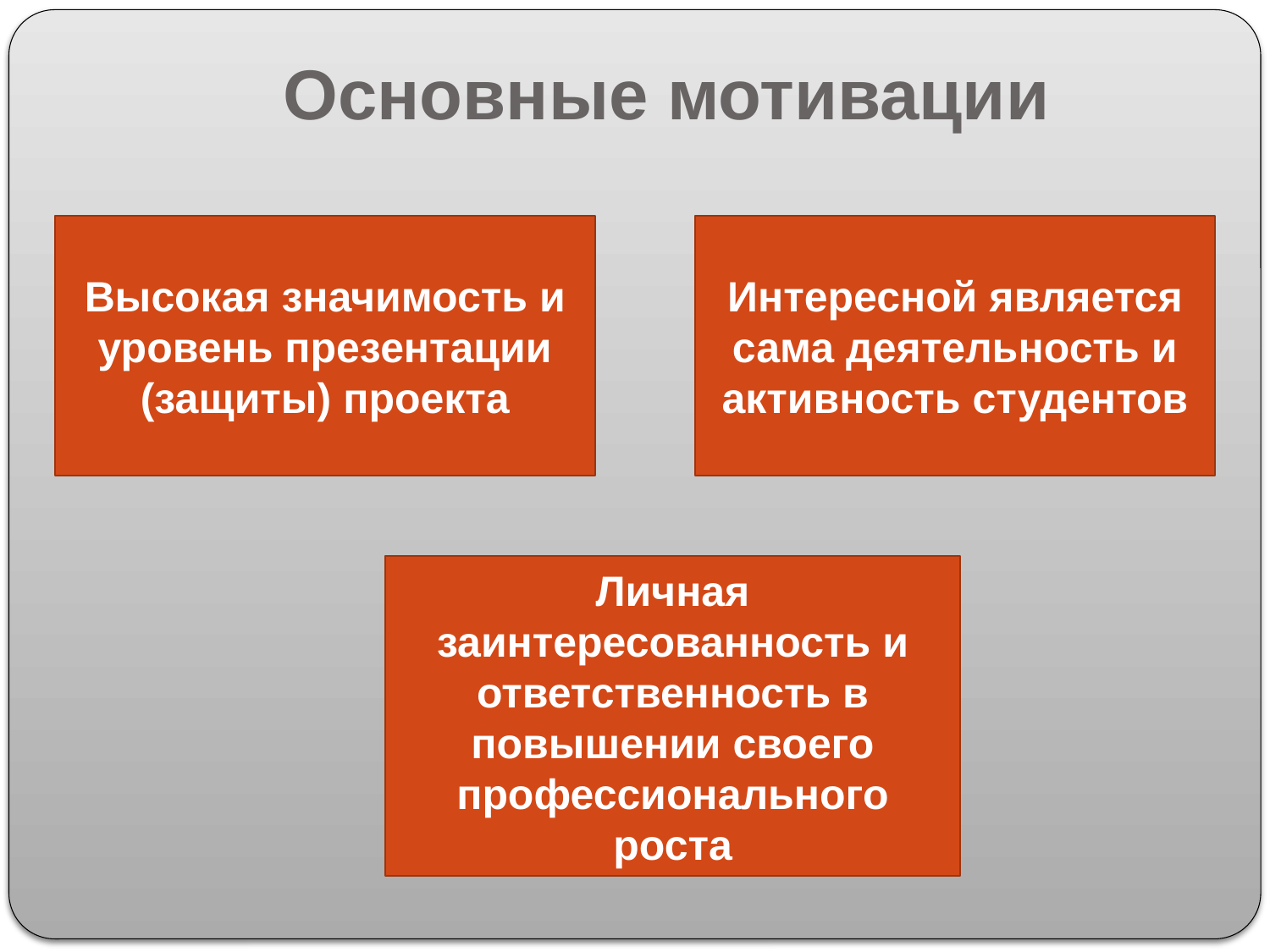

# Основные мотивации

Высокая значимость и уровень презентации (защиты) проекта
Интересной является сама деятельность и активность студентов
Личная заинтересованность и ответственность в повышении своего профессионального роста